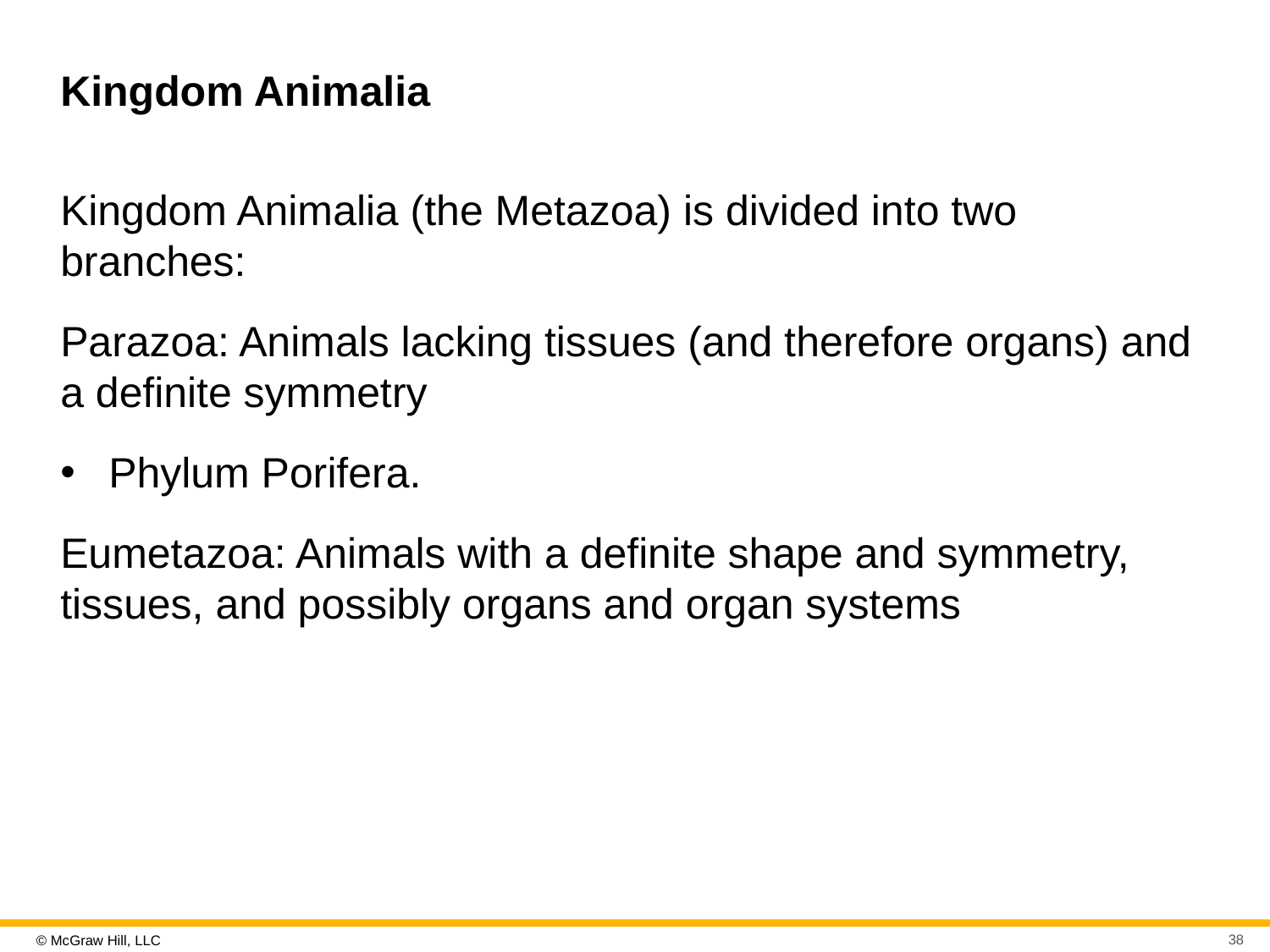

# Kingdom Animalia
Kingdom Animalia (the Metazoa) is divided into two branches:
Parazoa: Animals lacking tissues (and therefore organs) and a definite symmetry
Phylum Porifera.
Eumetazoa: Animals with a definite shape and symmetry, tissues, and possibly organs and organ systems
38